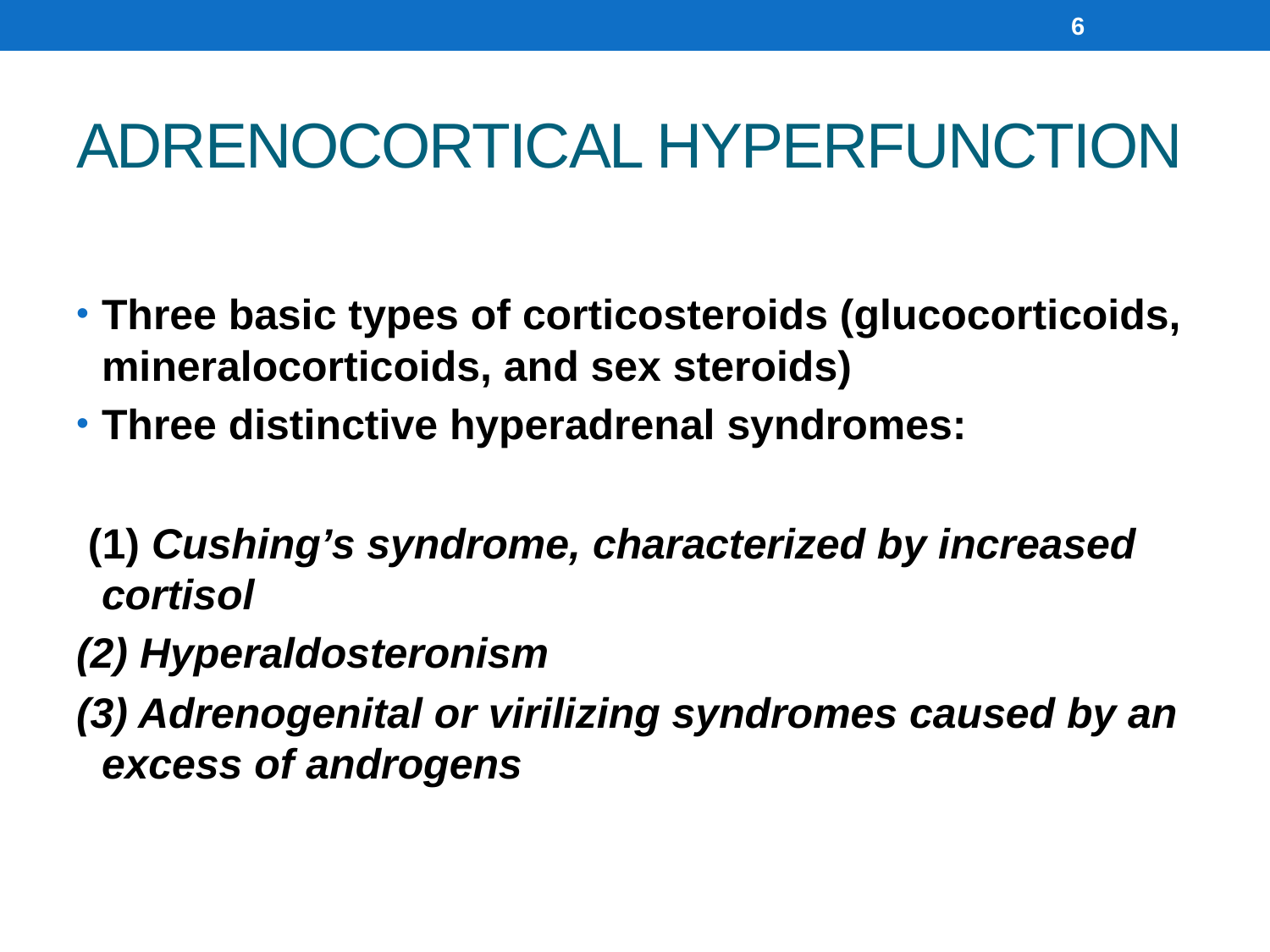

6
# ADRENOCORTICAL HYPERFUNCTION

Three basic types of corticosteroids (glucocorticoids, mineralocorticoids, and sex steroids)
Three distinctive hyperadrenal syndromes:

 (1) Cushing’s syndrome, characterized by increased cortisol
(2) Hyperaldosteronism
(3) Adrenogenital or virilizing syndromes caused by an excess of androgens